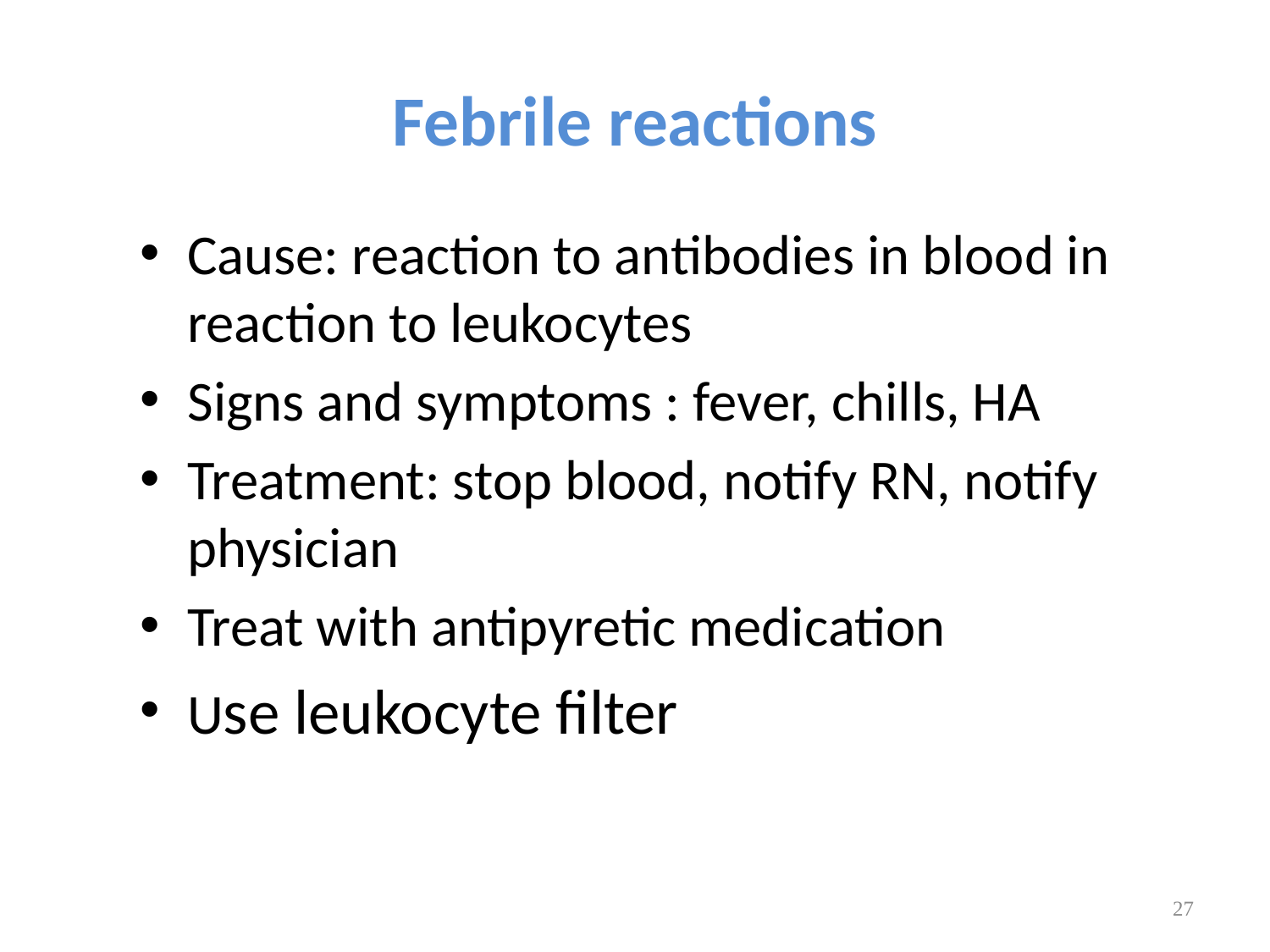

# Febrile reactions
Cause: reaction to antibodies in blood in reaction to leukocytes
Signs and symptoms : fever, chills, HA
Treatment: stop blood, notify RN, notify physician
Treat with antipyretic medication
Use leukocyte filter
27